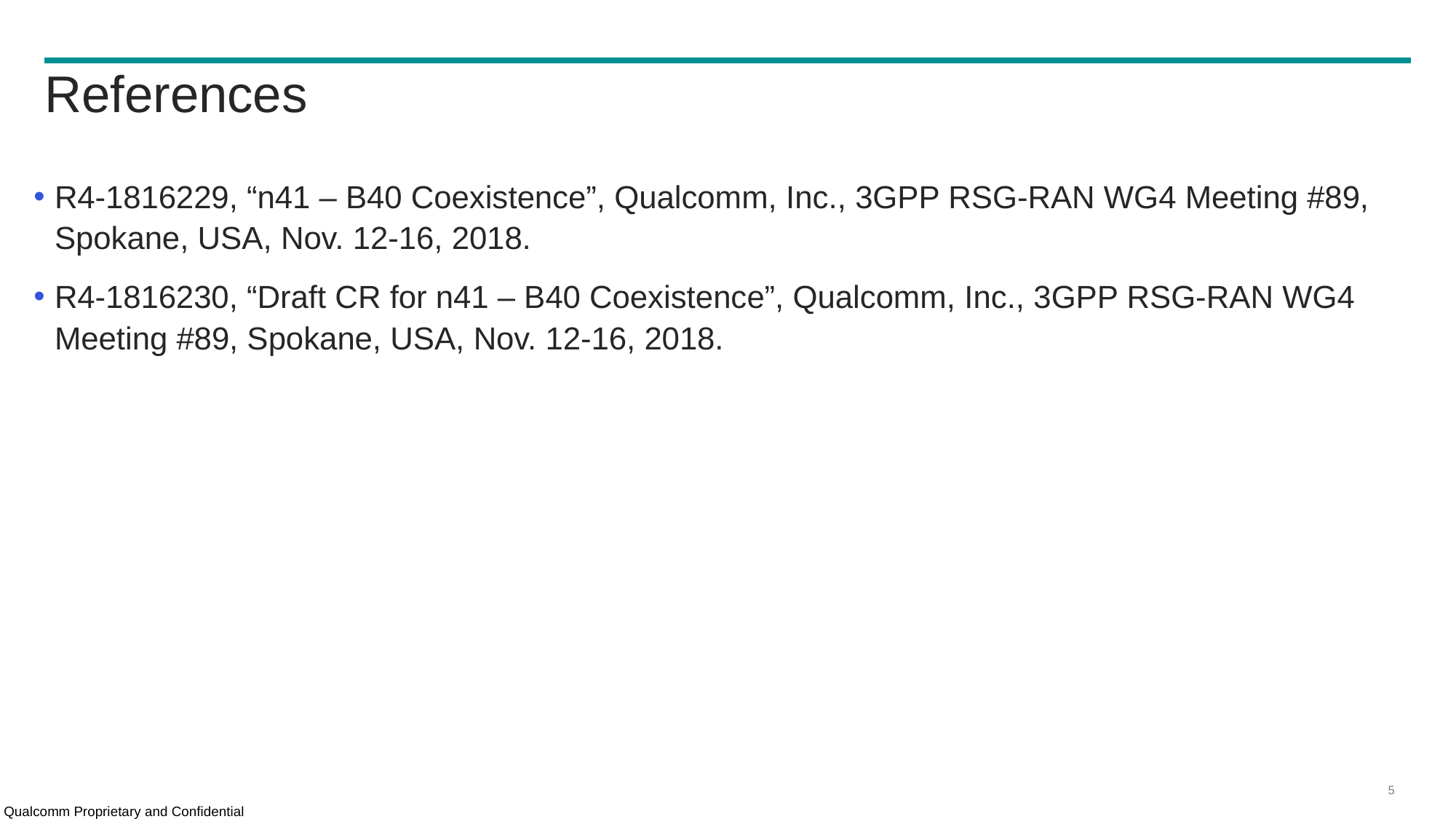

# References
R4-1816229, “n41 – B40 Coexistence”, Qualcomm, Inc., 3GPP RSG-RAN WG4 Meeting #89, Spokane, USA, Nov. 12-16, 2018.
R4-1816230, “Draft CR for n41 – B40 Coexistence”, Qualcomm, Inc., 3GPP RSG-RAN WG4 Meeting #89, Spokane, USA, Nov. 12-16, 2018.